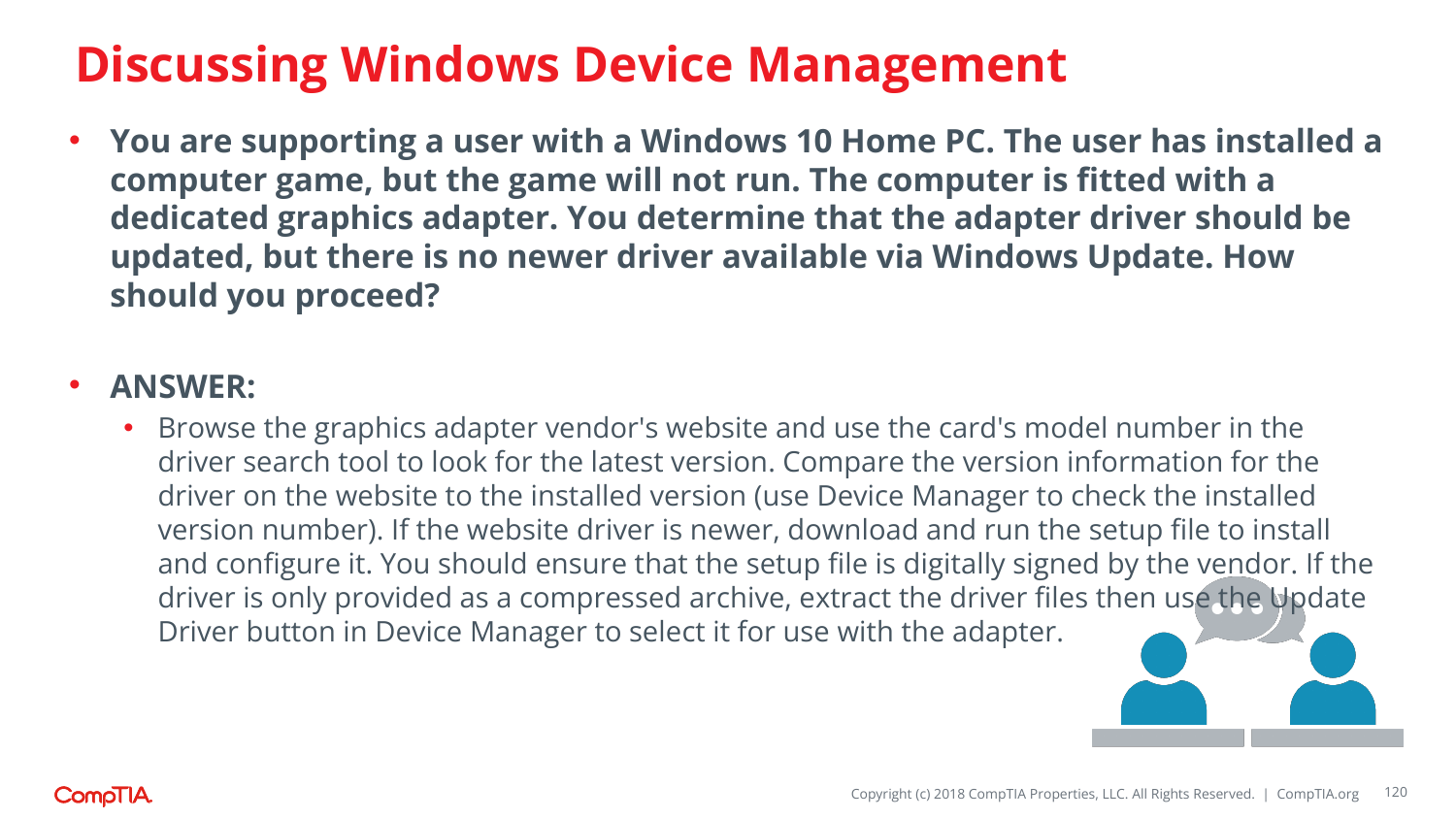

# Discussing Windows Device Management
You are supporting a user with a Windows 10 Home PC. The user has installed a computer game, but the game will not run. The computer is fitted with a dedicated graphics adapter. You determine that the adapter driver should be updated, but there is no newer driver available via Windows Update. How should you proceed?

ANSWER:
Browse the graphics adapter vendor's website and use the card's model number in the driver search tool to look for the latest version. Compare the version information for the driver on the website to the installed version (use Device Manager to check the installed version number). If the website driver is newer, download and run the setup file to install and configure it. You should ensure that the setup file is digitally signed by the vendor. If the driver is only provided as a compressed archive, extract the driver files then use the Update Driver button in Device Manager to select it for use with the adapter.
120